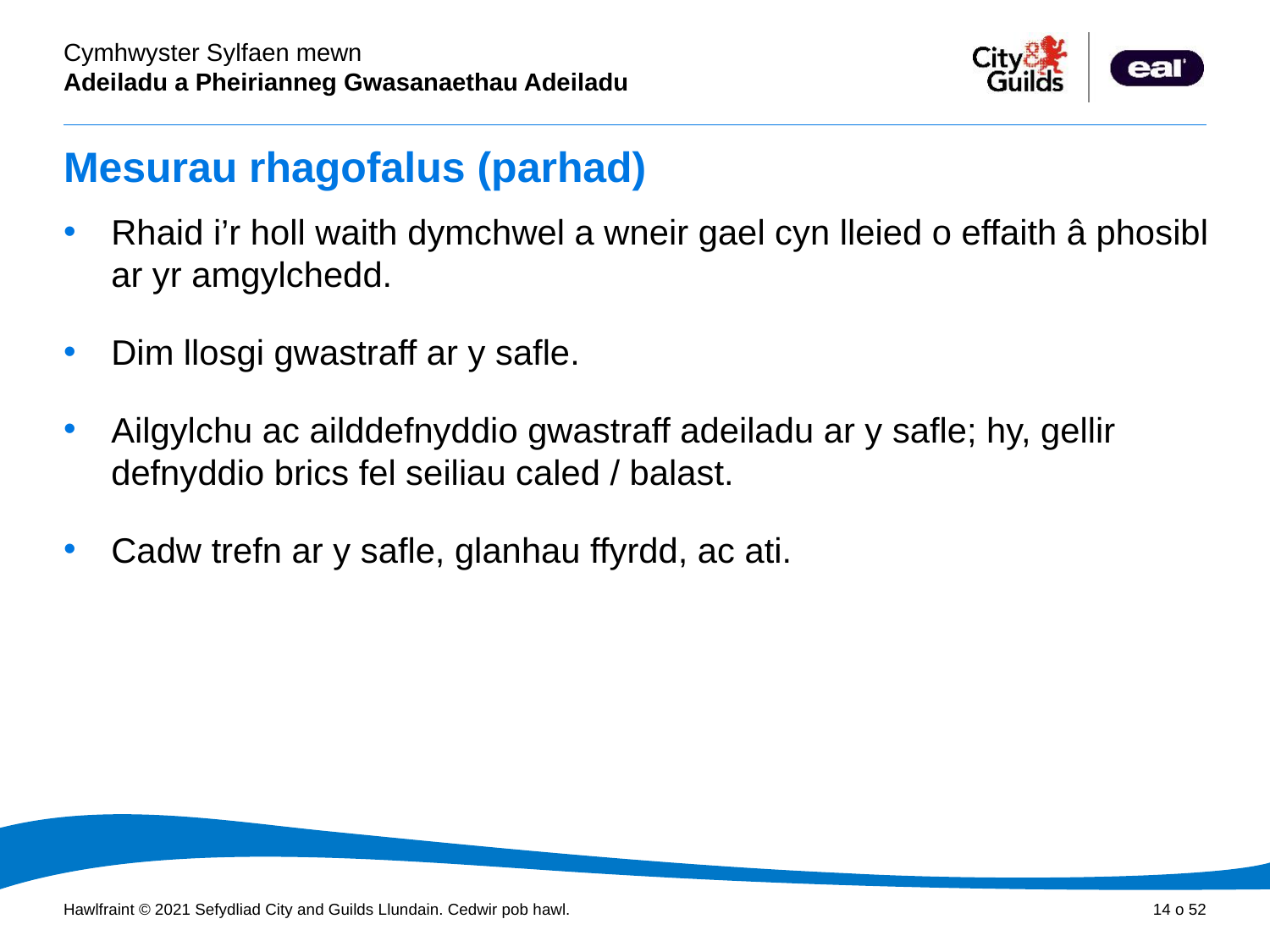

# Mesurau rhagofalus (parhad)
Rhaid i’r holl waith dymchwel a wneir gael cyn lleied o effaith â phosibl ar yr amgylchedd.
Dim llosgi gwastraff ar y safle.
Ailgylchu ac ailddefnyddio gwastraff adeiladu ar y safle; hy, gellir defnyddio brics fel seiliau caled / balast.
Cadw trefn ar y safle, glanhau ffyrdd, ac ati.